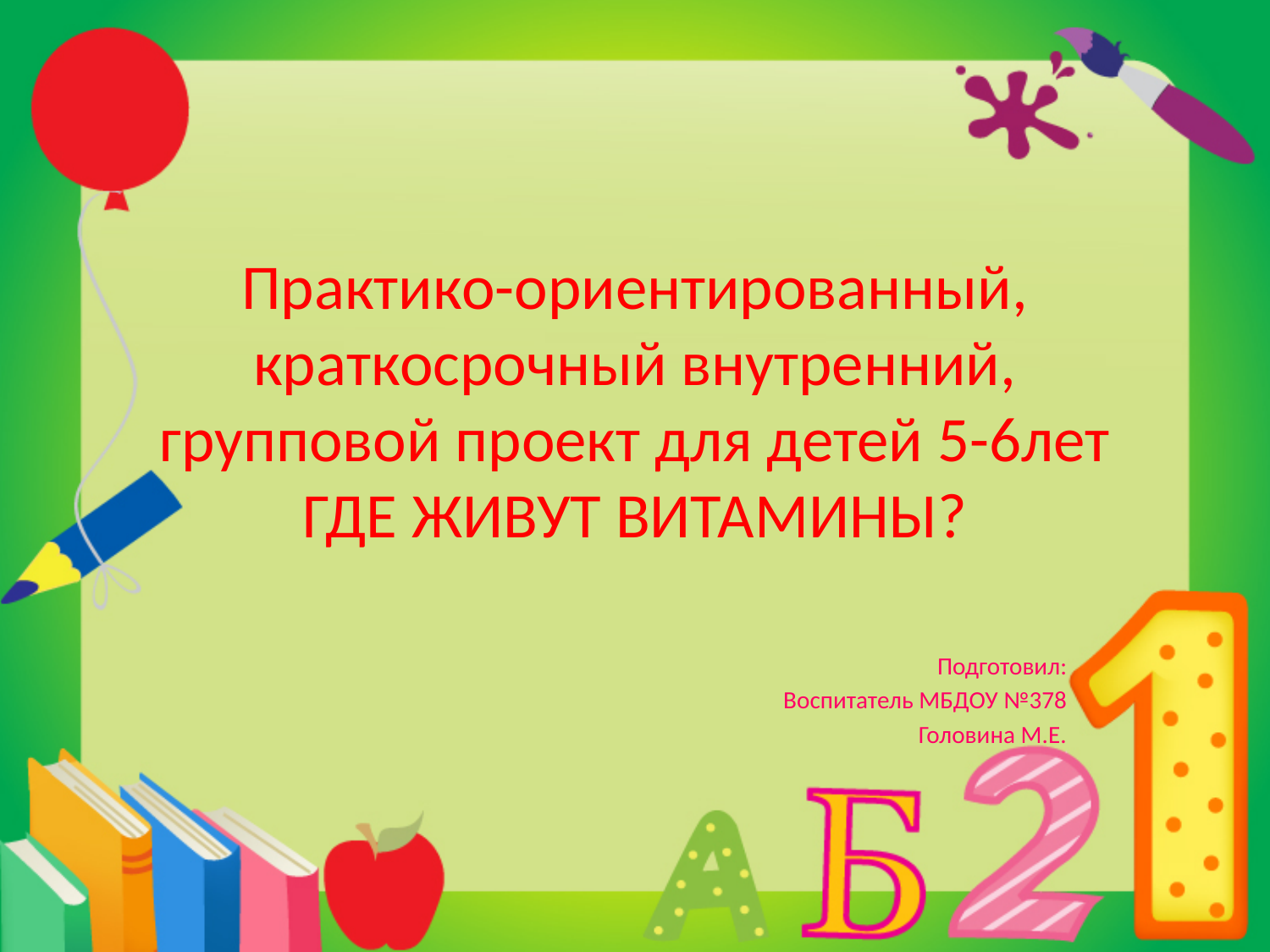

# Практико-ориентированный, краткосрочный внутренний, групповой проект для детей 5-6лет ГДЕ ЖИВУТ ВИТАМИНЫ?

Подготовил:
Воспитатель МБДОУ №378
Головина М.Е.